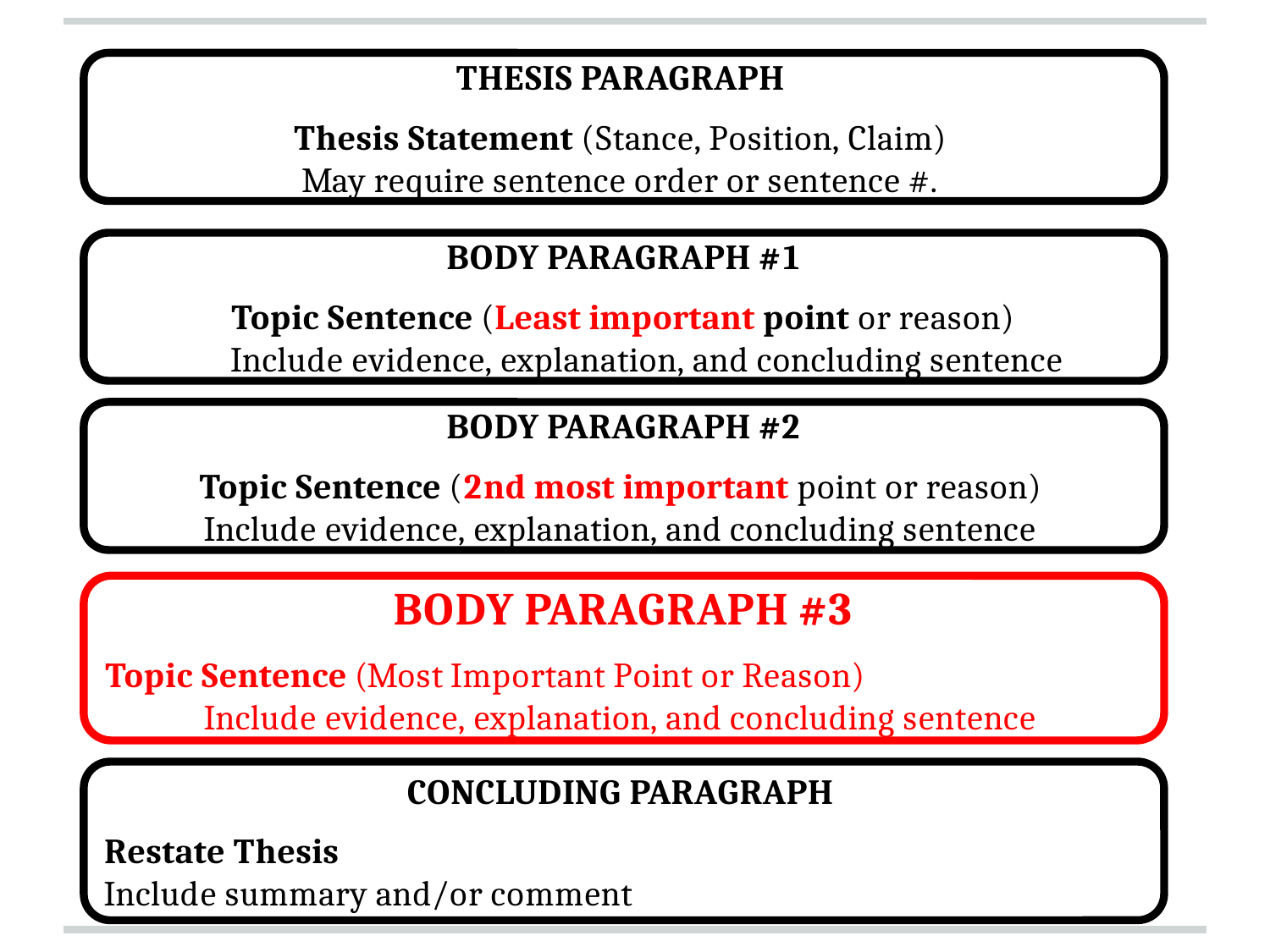

THESIS PARAGRAPH
Thesis Statement (Stance, Position, Claim)
May require sentence order or sentence #.
BODY PARAGRAPH #1
	Topic Sentence (Least important point or reason)
	Include evidence, explanation, and concluding sentence

BODY PARAGRAPH #2
Topic Sentence (2nd most important point or reason)
Include evidence, explanation, and concluding sentence
BODY PARAGRAPH #3
Topic Sentence (Most Important Point or Reason)
Include evidence, explanation, and concluding sentence
CONCLUDING PARAGRAPH
Restate Thesis
Include summary and/or comment